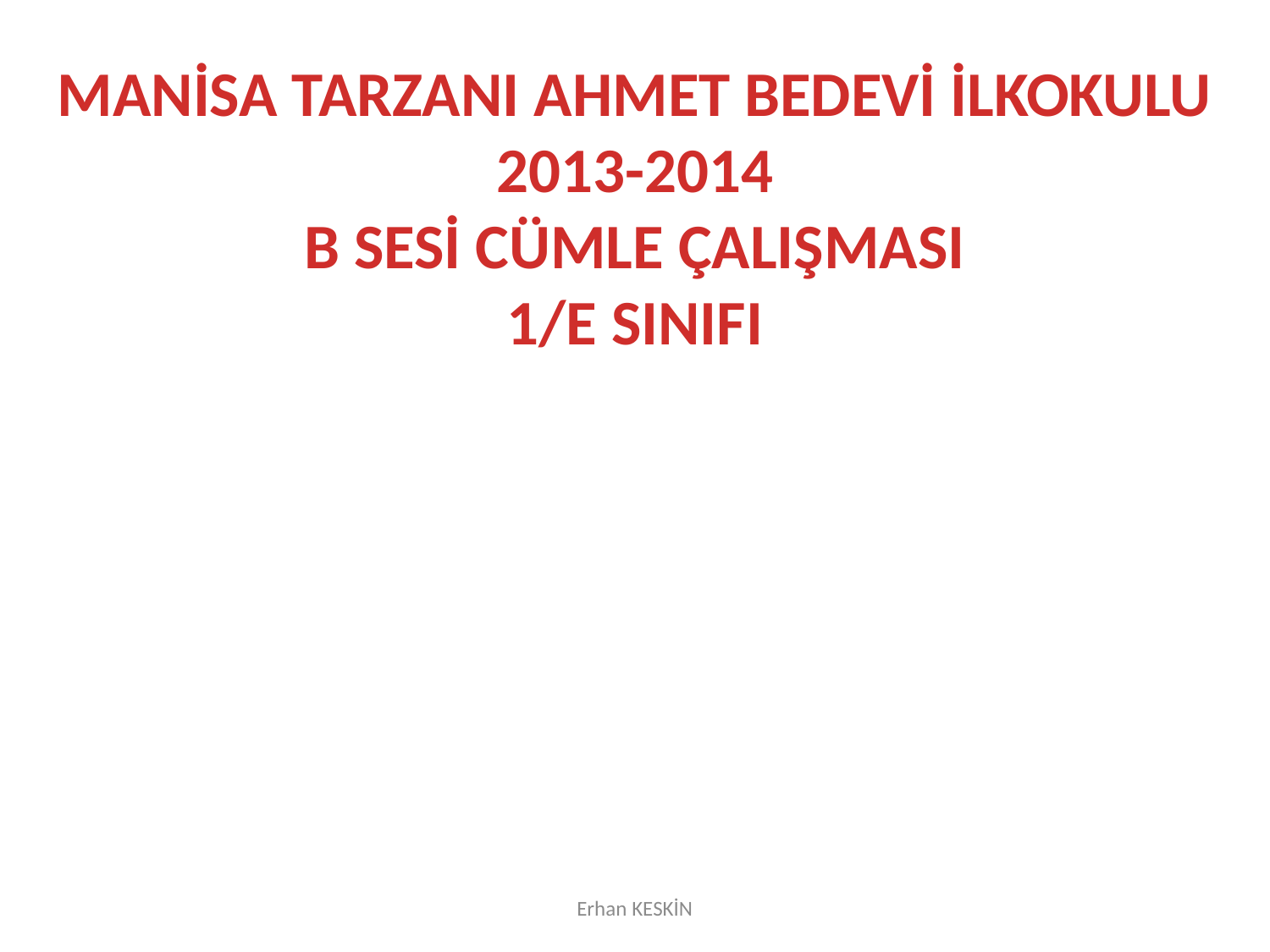

MANİSA TARZANI AHMET BEDEVİ İLKOKULU
2013-2014
B SESİ CÜMLE ÇALIŞMASI
1/E SINIFI
Erhan KESKİN